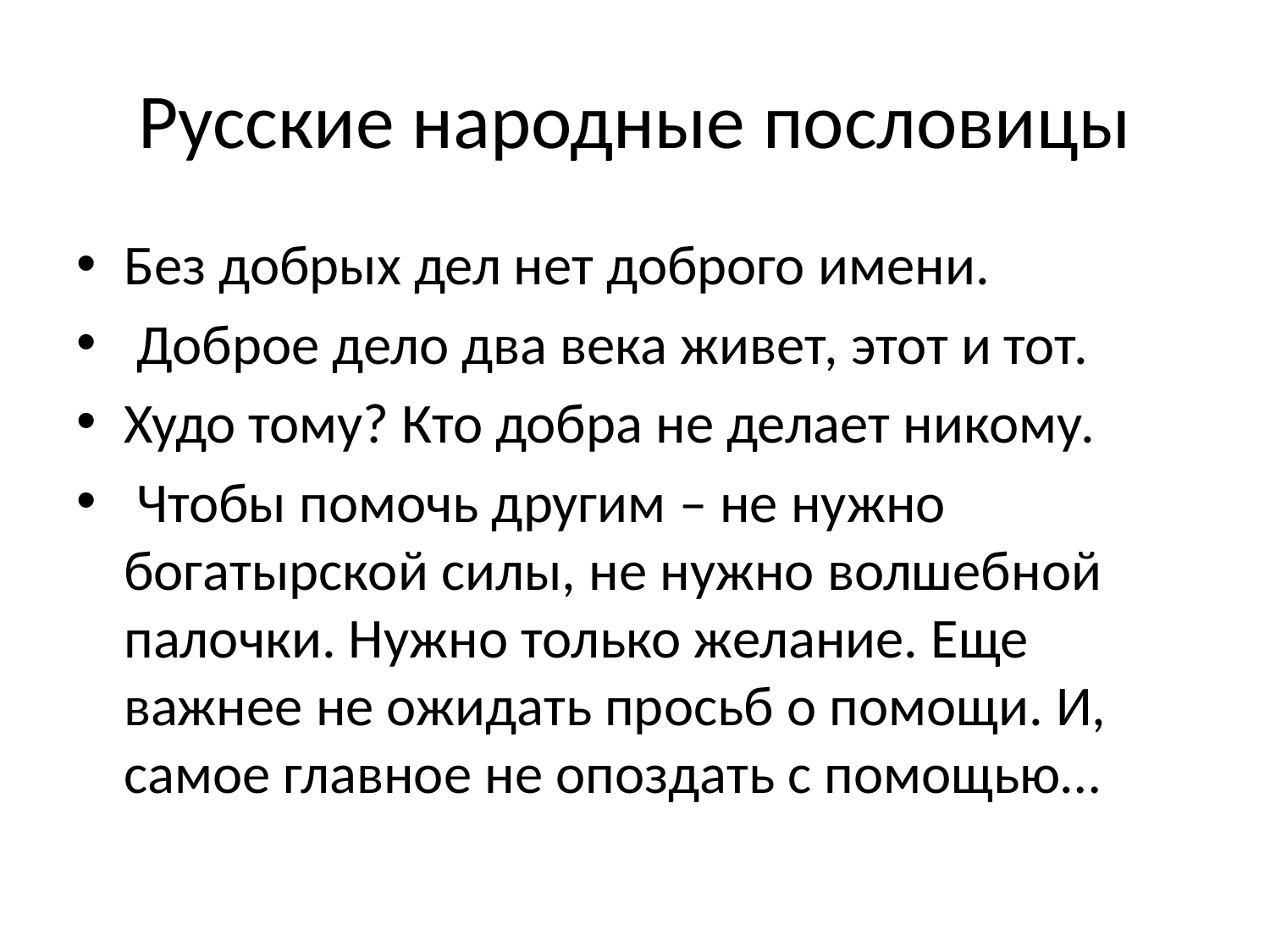

# Русские народные пословицы
Без добрых дел нет доброго имени.
 Доброе дело два века живет, этот и тот.
Худо тому? Кто добра не делает никому.
 Чтобы помочь другим – не нужно богатырской силы, не нужно волшебной палочки. Нужно только желание. Еще важнее не ожидать просьб о помощи. И, самое главное не опоздать с помощью…